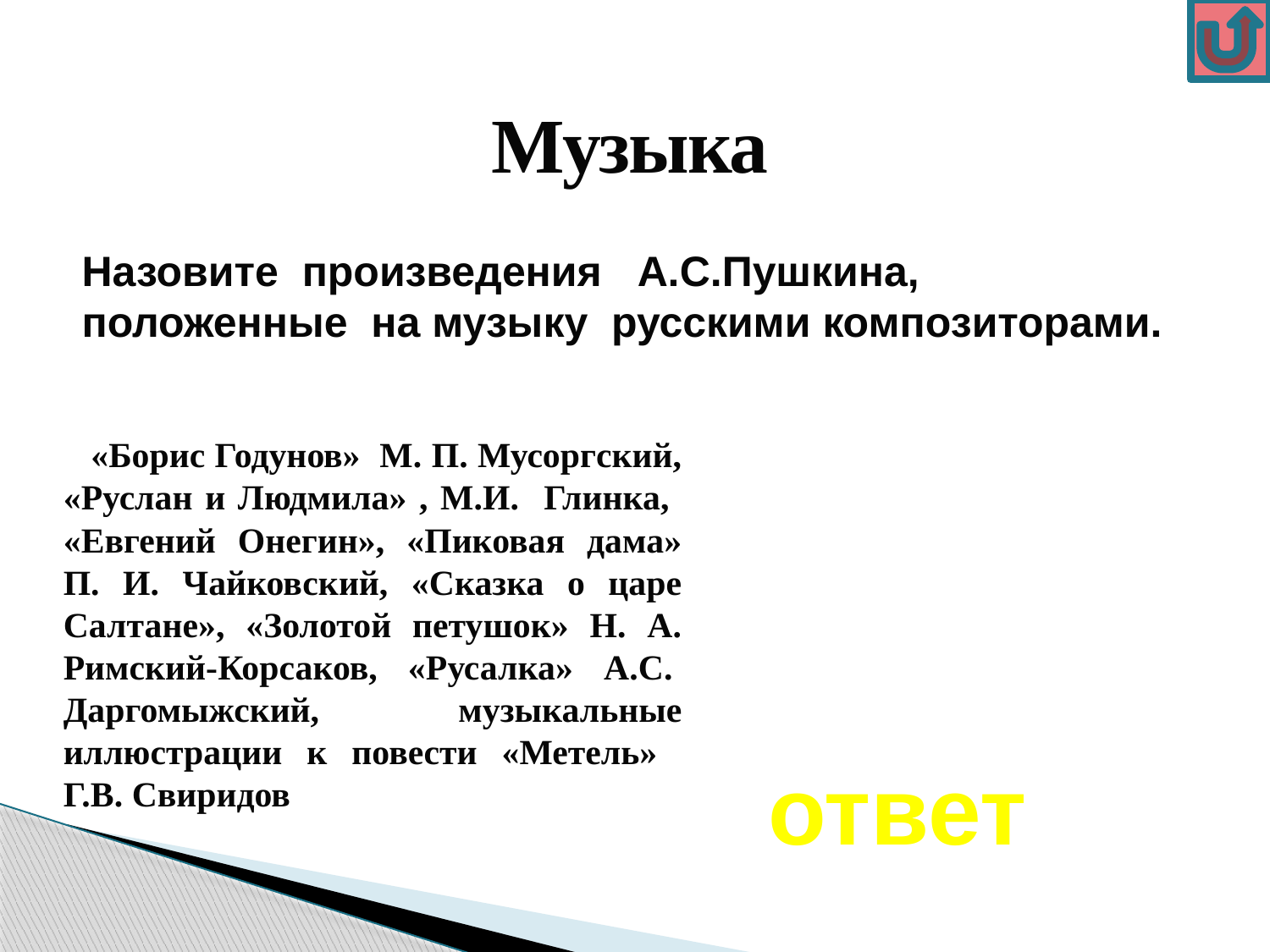

Музыка

Назовите  произведения   А.С.Пушкина, положенные  на музыку  русскими композиторами.
      «Борис Годунов»  М. П. Мусоргский, «Руслан и Людмила» , М.И.  Глинка,  «Евгений Онегин», «Пиковая дама» П. И. Чайковский, «Сказка о царе Салтане», «Золотой петушок» Н. А. Римский-Корсаков, «Русалка» А.С.  Даргомыжский,    музыкальные иллюстрации к повести «Метель»  Г.В. Свиридов

ответ